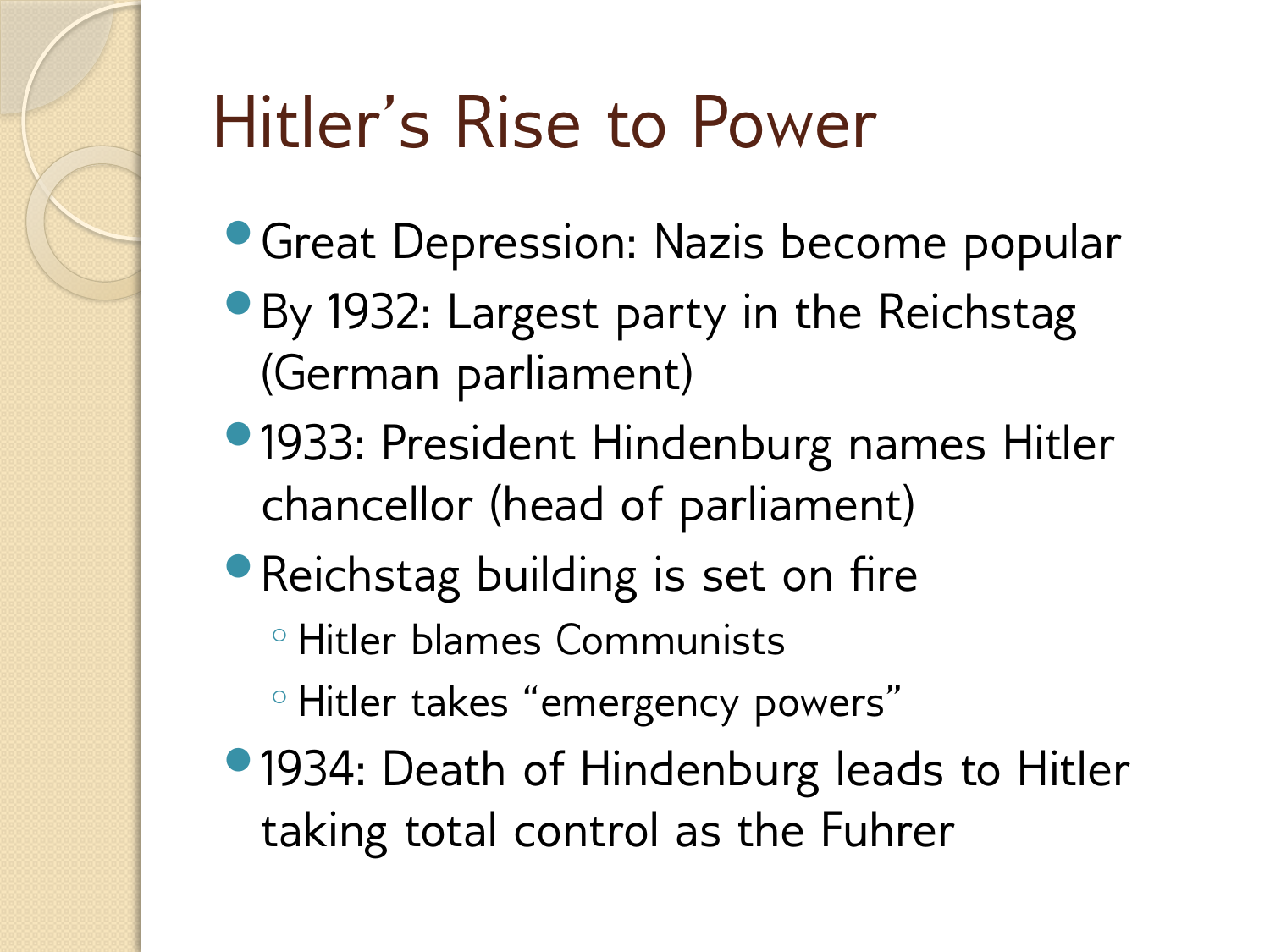

# Hitler’s Rise to Power
Great Depression: Nazis become popular
By 1932: Largest party in the Reichstag (German parliament)
1933: President Hindenburg names Hitler chancellor (head of parliament)
Reichstag building is set on fire
Hitler blames Communists
Hitler takes “emergency powers”
1934: Death of Hindenburg leads to Hitler taking total control as the Fuhrer